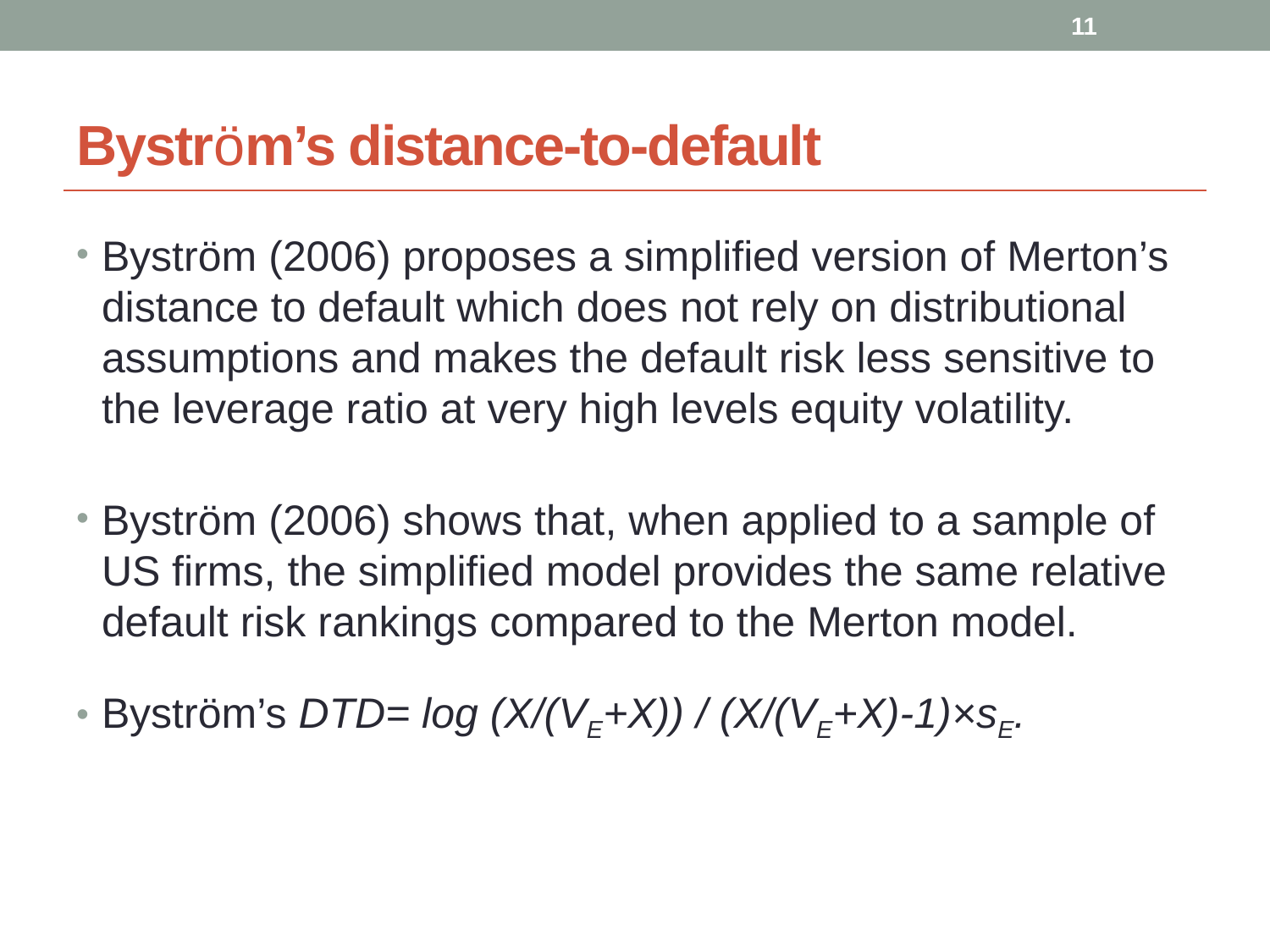

11
# Byström’s distance-to-default
Byström (2006) proposes a simplified version of Merton’s distance to default which does not rely on distributional assumptions and makes the default risk less sensitive to the leverage ratio at very high levels equity volatility.

Byström (2006) shows that, when applied to a sample of US firms, the simplified model provides the same relative default risk rankings compared to the Merton model.

Byström’s DTD= log (X/(VE+X)) / (X/(VE+X)-1)×sE.